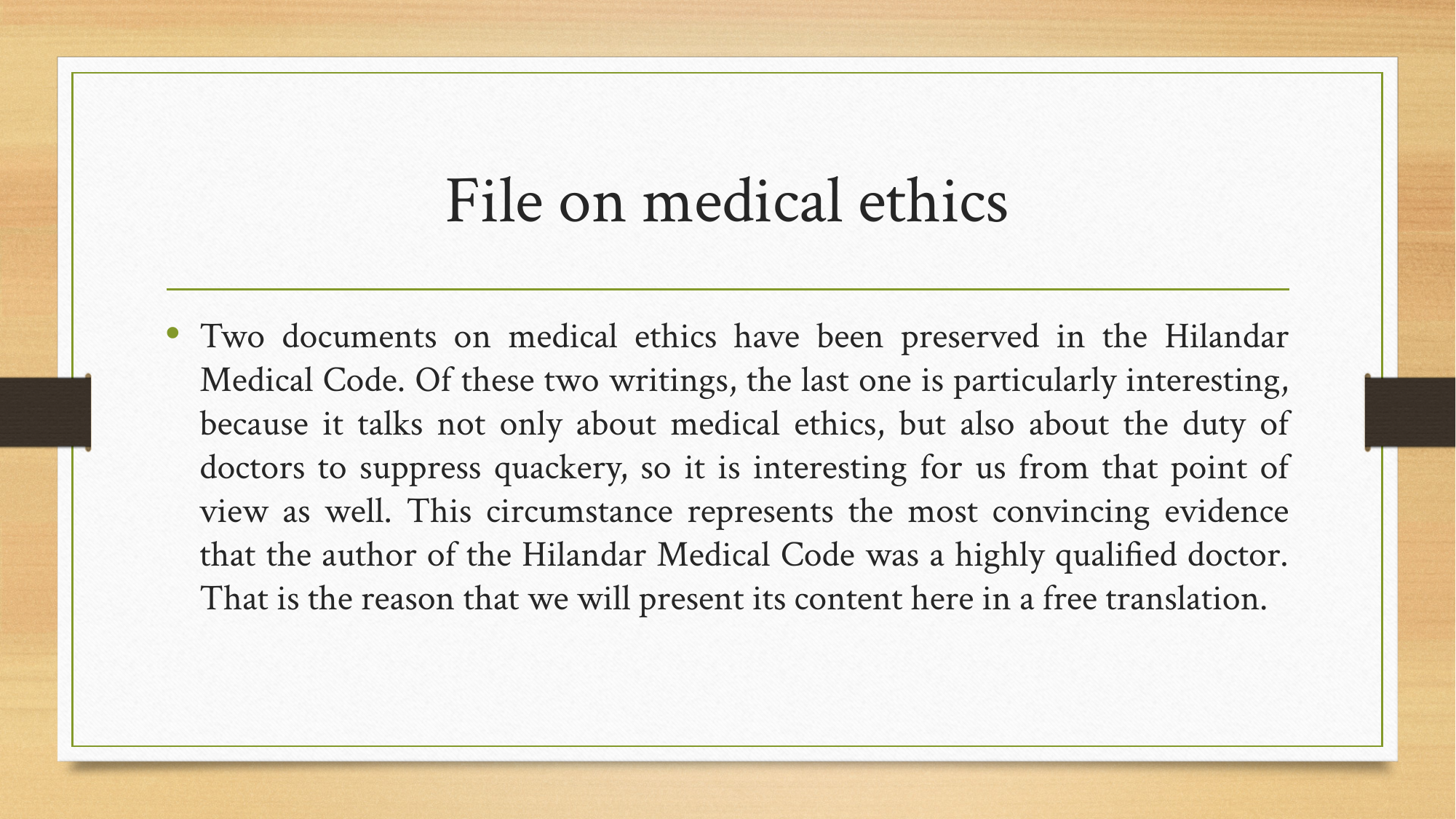

# File on medical ethics
Two documents on medical ethics have been preserved in the Hilandar Medical Code. Of these two writings, the last one is particularly interesting, because it talks not only about medical ethics, but also about the duty of doctors to suppress quackery, so it is interesting for us from that point of view as well. This circumstance represents the most convincing evidence that the author of the Hilandar Medical Code was a highly qualified doctor. That is the reason that we will present its content here in a free translation.